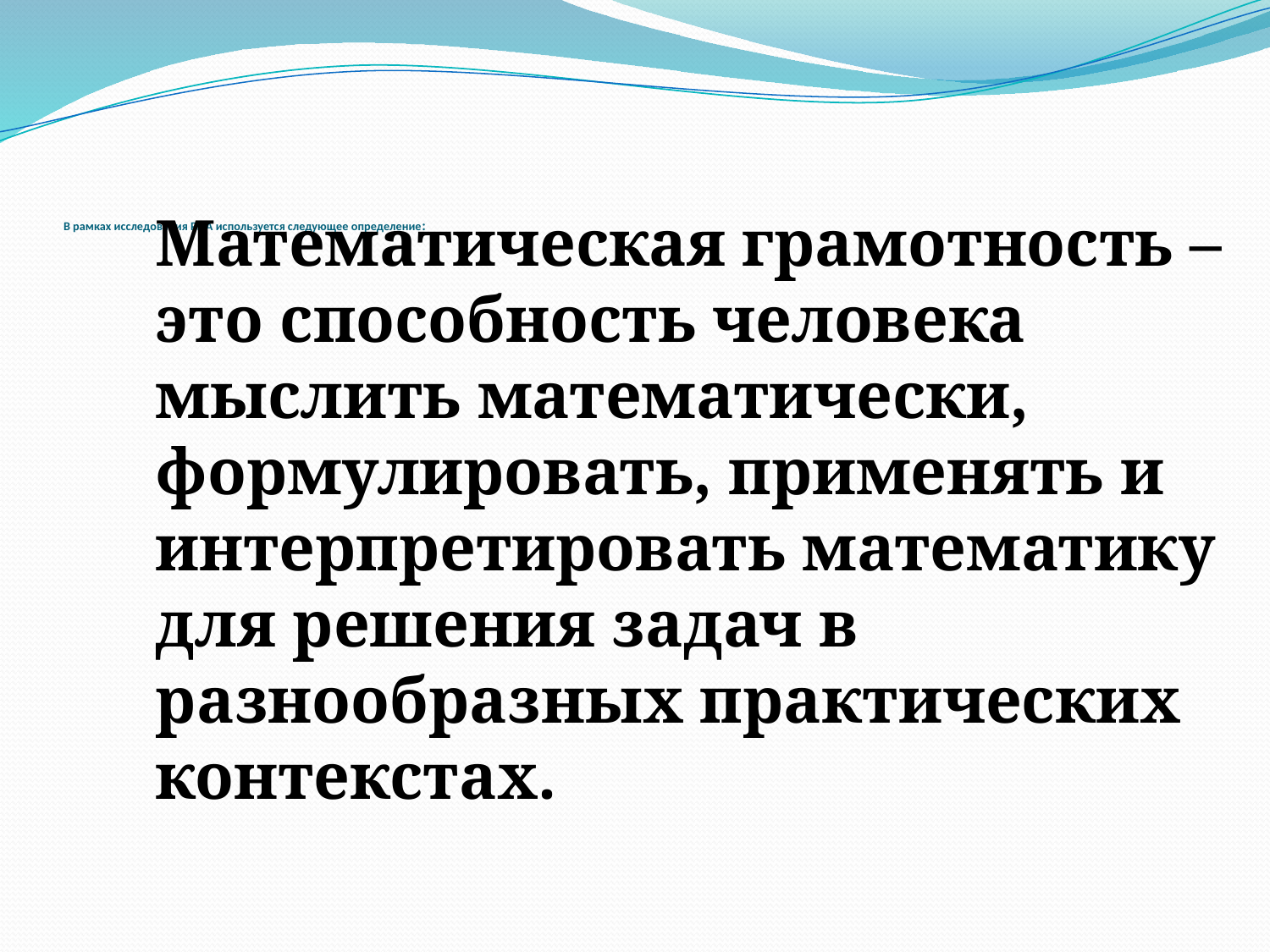

# В рамках исследования PISA используется следующее определение:
	Математическая грамотность –это способность человека мыслить математически, формулировать, применять и интерпретировать математику для решения задач в разнообразных практических контекстах.